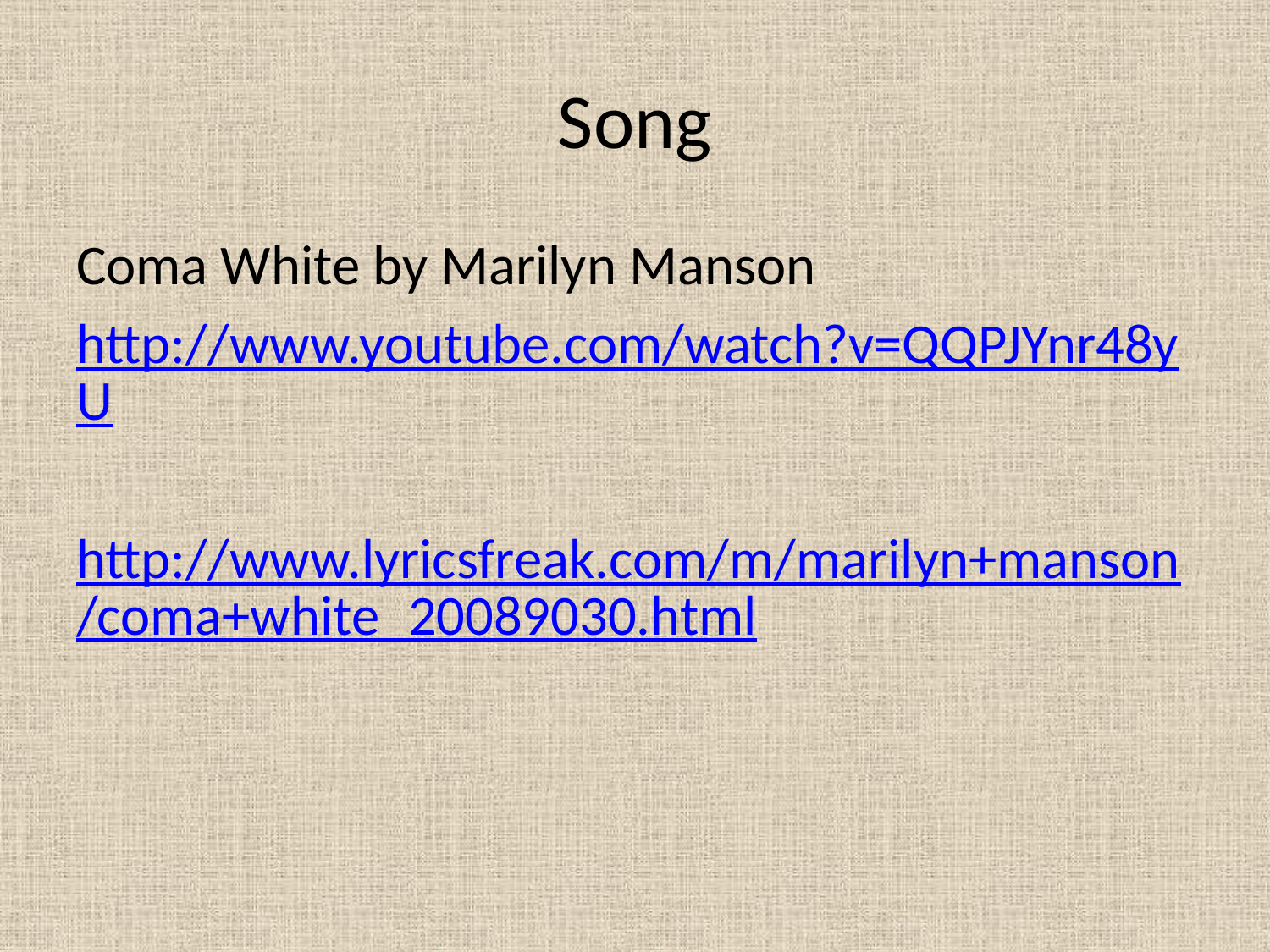

# Song
Coma White by Marilyn Manson
http://www.youtube.com/watch?v=QQPJYnr48yU

http://www.lyricsfreak.com/m/marilyn+manson/coma+white_20089030.html